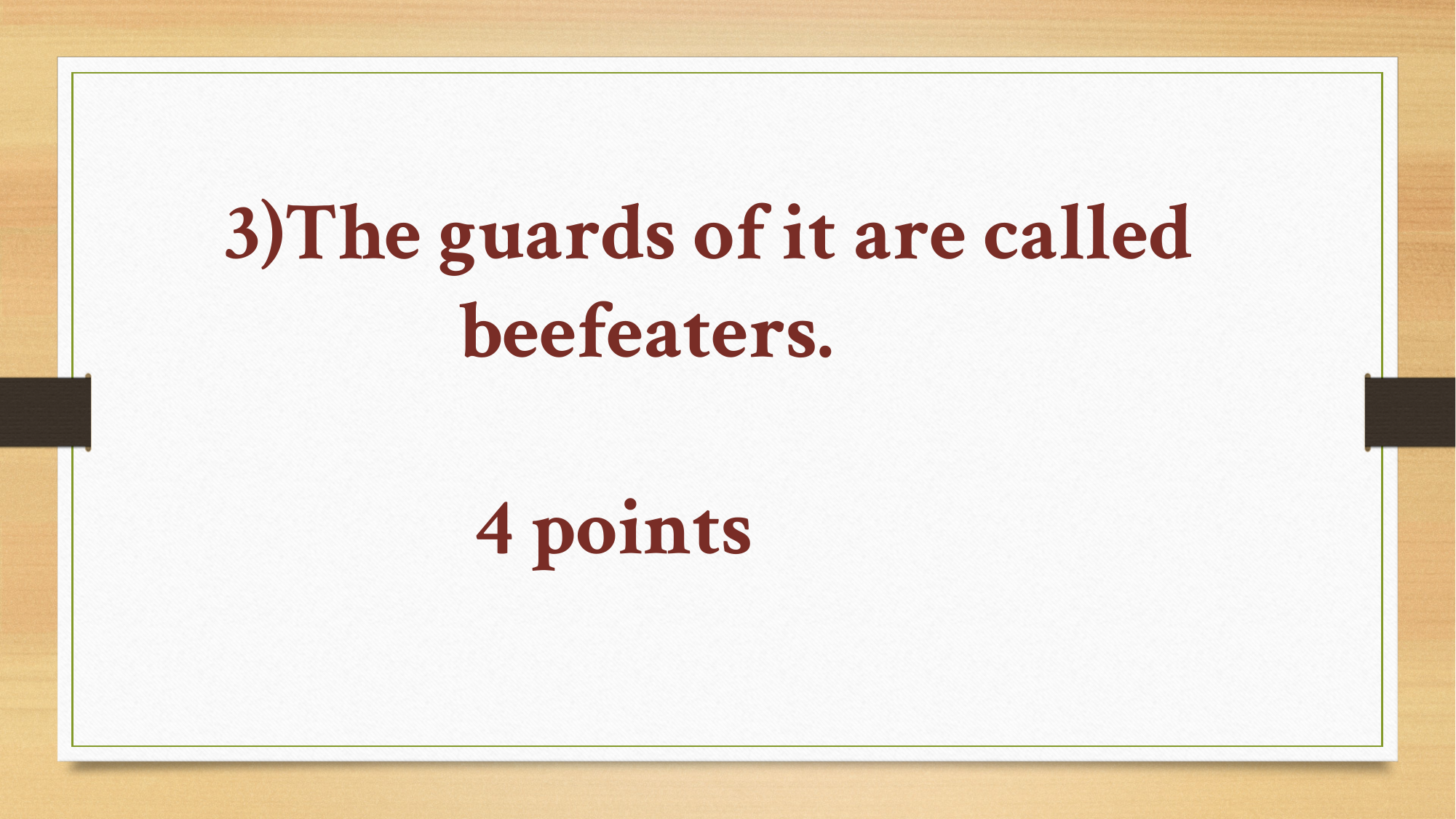

3)The guards of it are called
              beefeaters.

               4 points